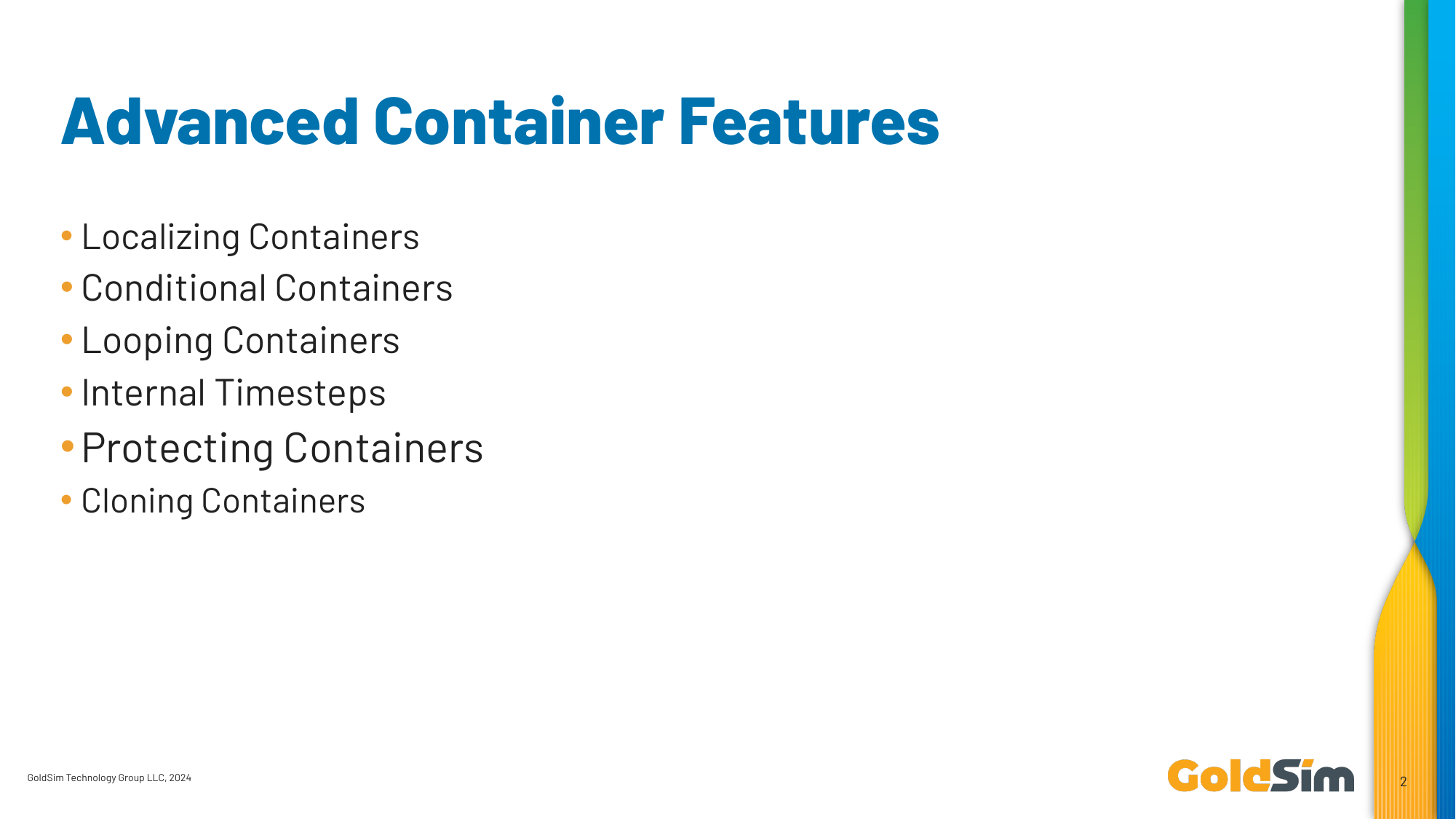

# Advanced Container Features
Localizing Containers
Conditional Containers
Looping Containers
Internal Timesteps
Protecting Containers
Cloning Containers

GoldSim Technology Group LLC, 2024
2